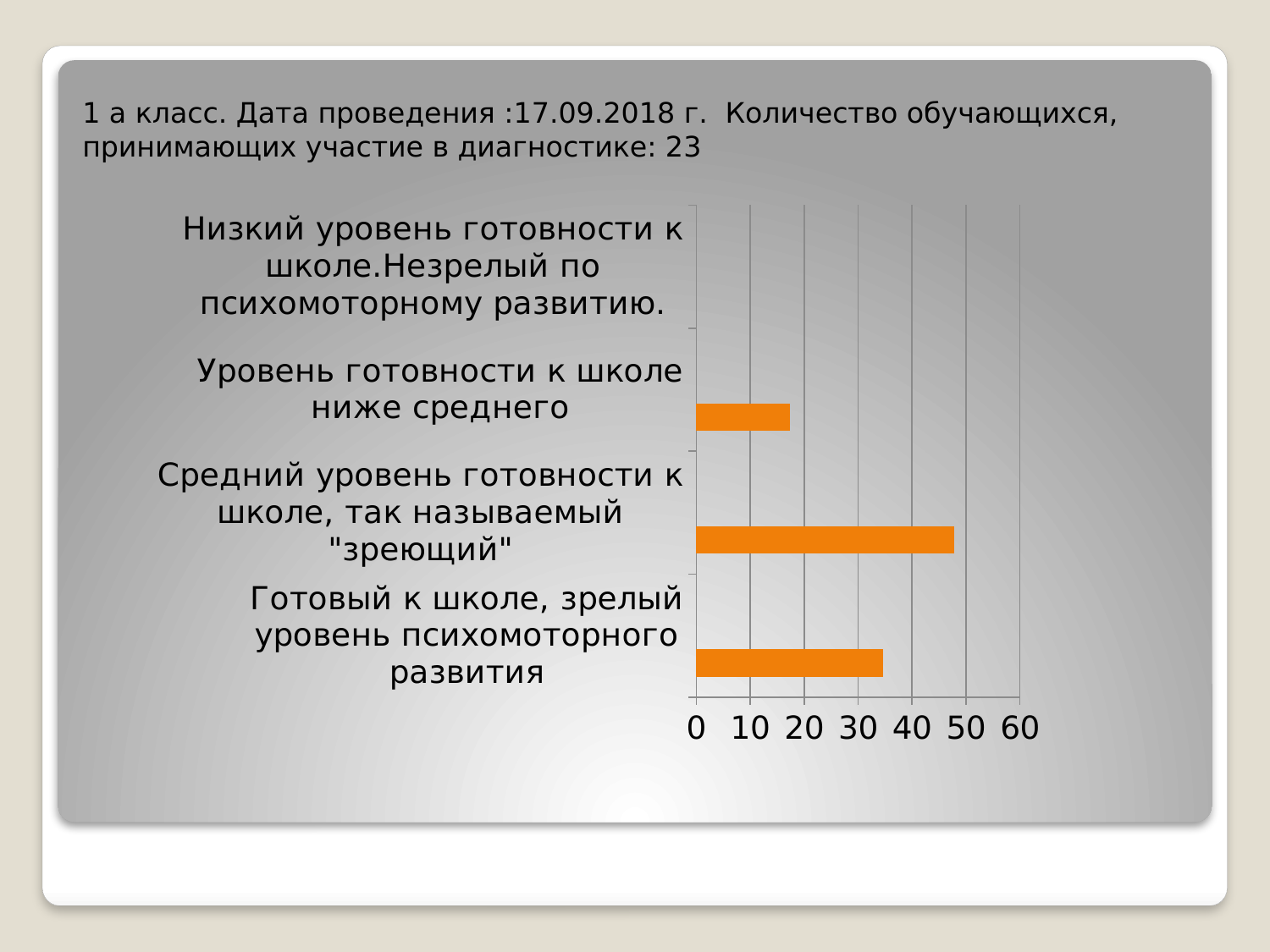

# 1 а класс. Дата проведения :17.09.2018 г.  Количество обучающихся, принимающих участие в диагностике: 23

### Chart

| Category | Ряд 1 | Ряд 2 | Ряд 3 |
|---|---|---|---|
| Готовый к школе, зрелый уровень психомоторного развития | 34.7 | None | None |
| Средний уровень готовности к школе, так называемый "зреющий" | 47.8 | None | None |
| Уровень готовности к школе ниже среднего | 17.3 | None | None |
| Низкий уровень готовности к школе.Незрелый по психомоторному развитию. | None | None | None |